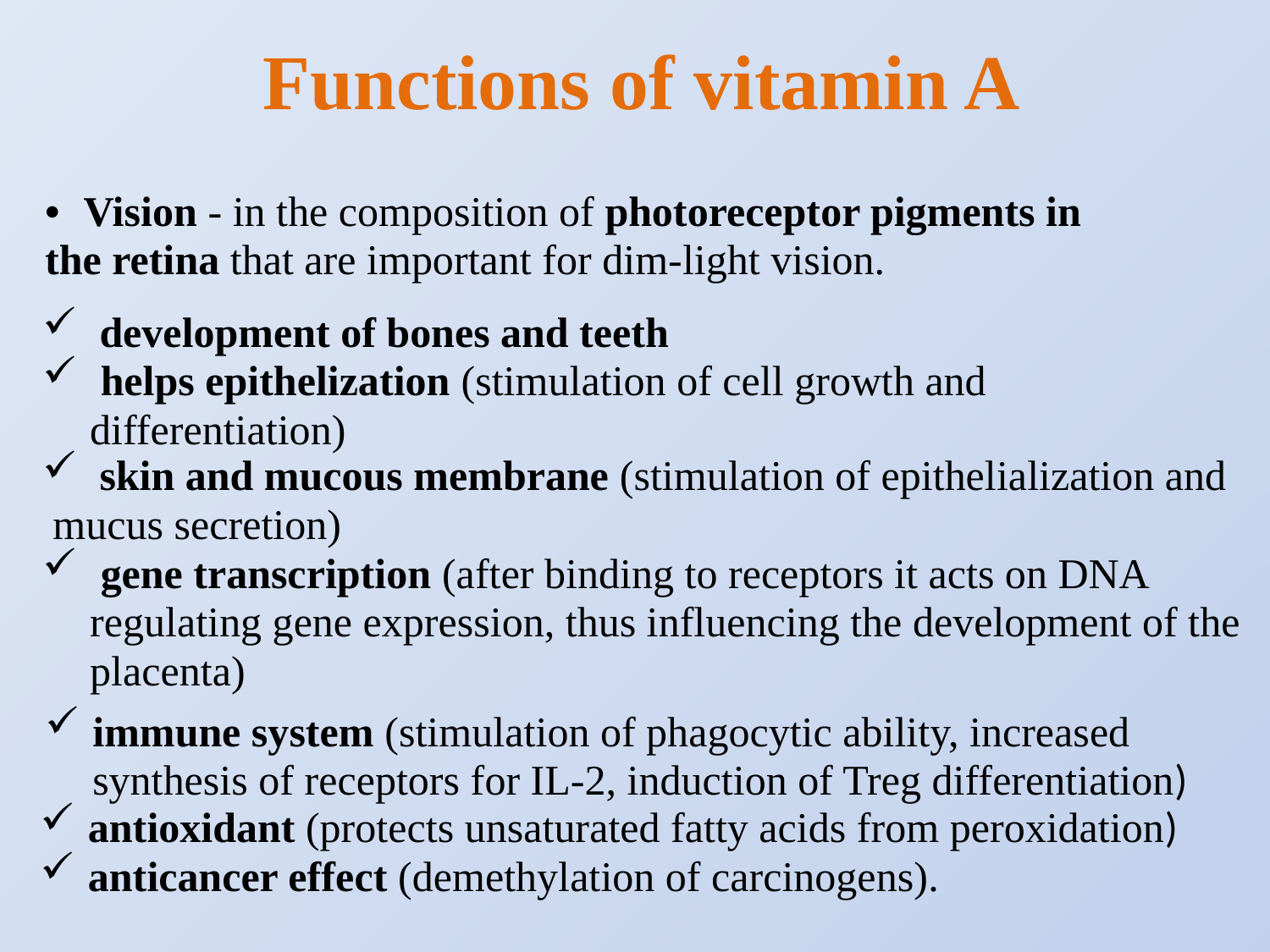

Functions of vitamin A
•  Vision - in the composition of photoreceptor pigments in the retina that are important for dim-light vision.
 development of bones and teeth
 helps epithelization (stimulation of cell growth and differentiation)

 skin and mucous membrane (stimulation of epithelialization and
 mucus secretion)
 gene transcription (after binding to receptors it acts on DNA regulating gene expression, thus influencing the development of the placenta)

immune system (stimulation of phagocytic ability, increased synthesis of receptors for IL-2, induction of Treg differentiation)

antioxidant (protects unsaturated fatty acids from peroxidation)
anticancer effect (demethylation of carcinogens).